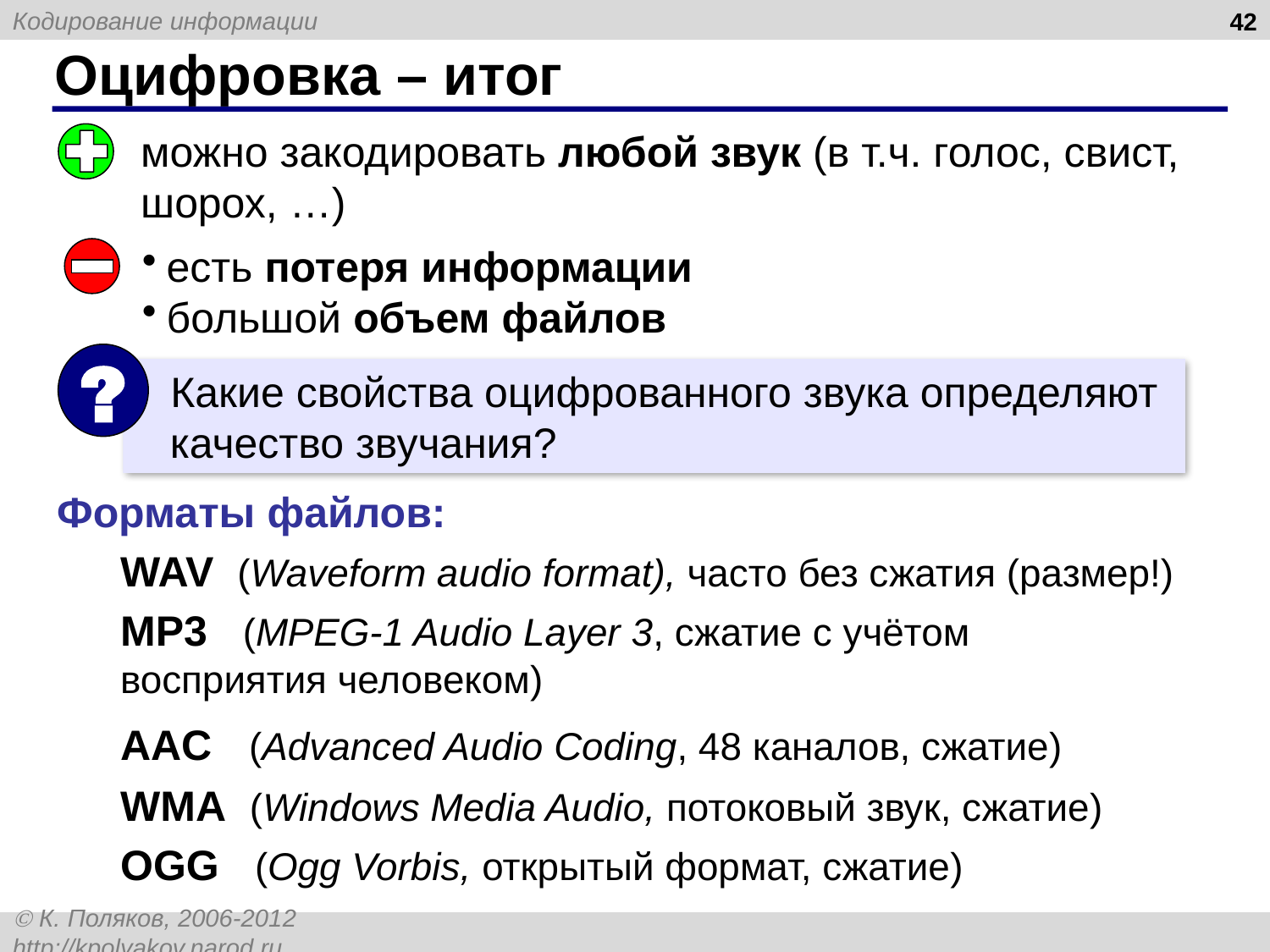

42
# Оцифровка – итог
можно закодировать любой звук (в т.ч. голос, свист, шорох, …)

есть потеря информации
большой объем файлов

?
    Какие свойства оцифрованного звука определяют
    качество звучания?
Форматы файлов:
WAV  (Waveform audio format), часто без сжатия (размер!)
MP3   (MPEG-1 Audio Layer 3, сжатие с учётом
восприятия человеком)
AAC   (Advanced Audio Coding, 48 каналов, сжатие)
WMA  (Windows Media Audio, потоковый звук, сжатие)
OGG   (Ogg Vorbis, открытый формат, сжатие)